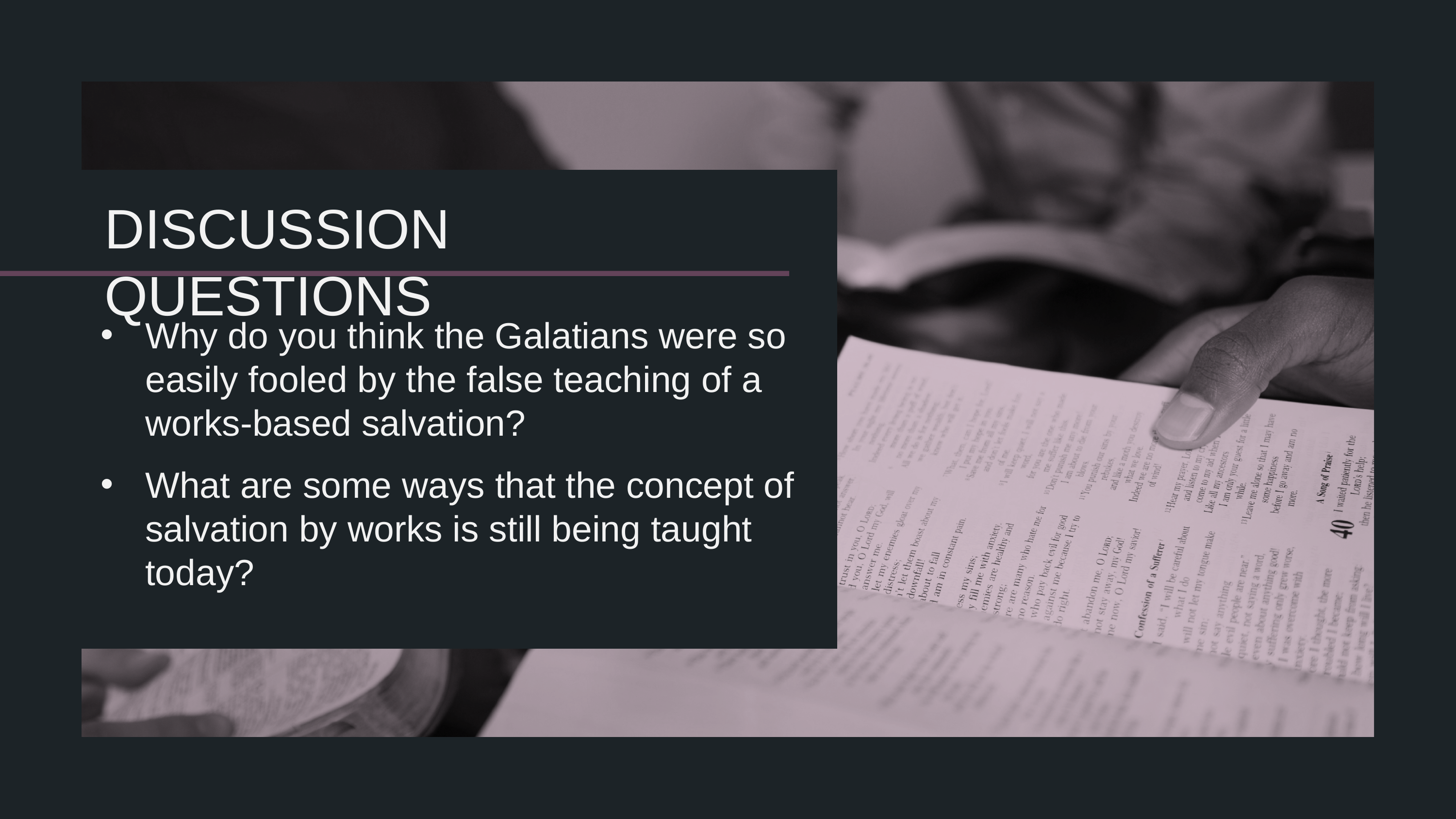

Why do you think the Galatians were so easily fooled by the false teaching of a works-based salvation?
What are some ways that the concept of salvation by works is still being taught today?